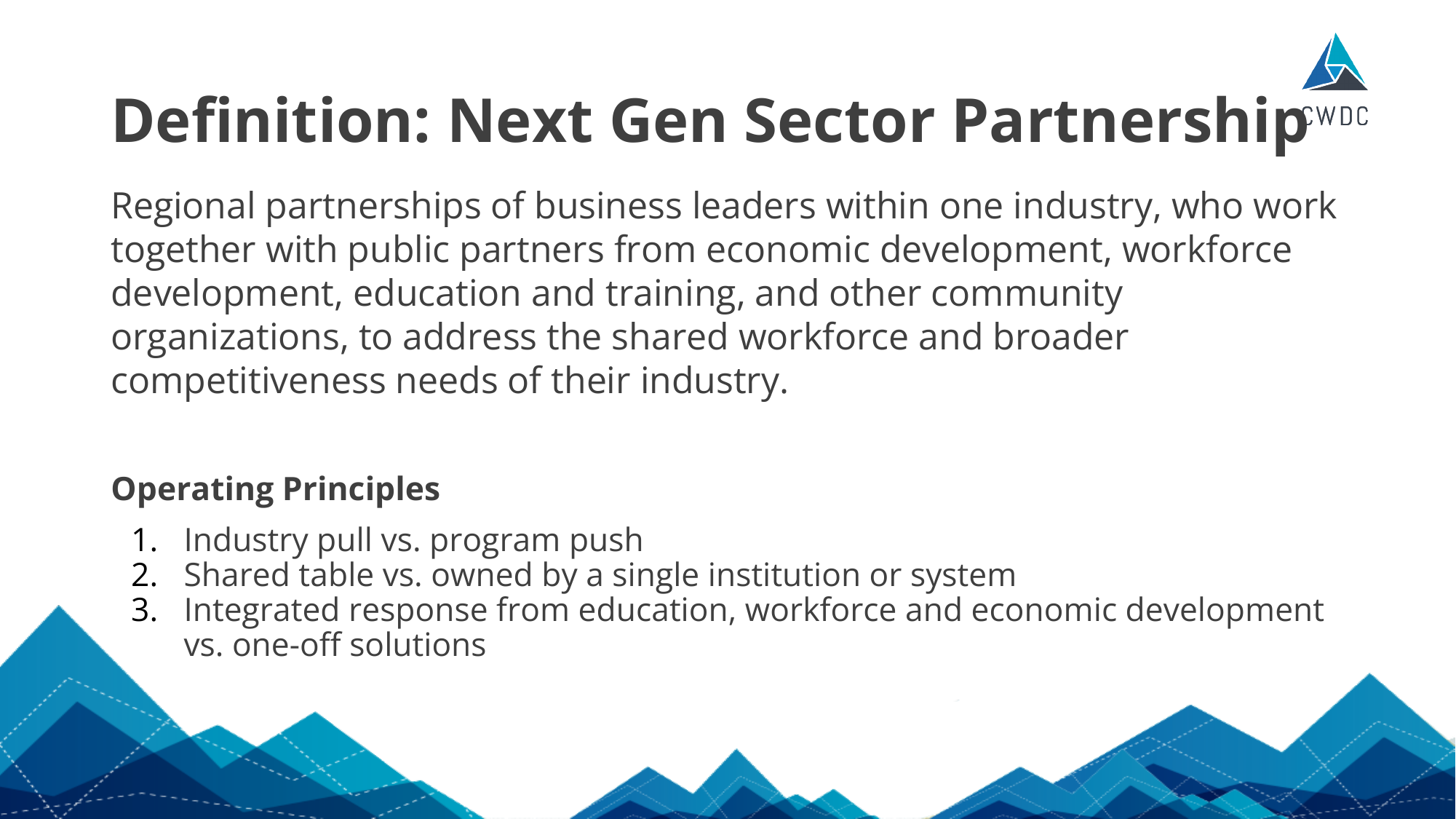

# Definition: Next Gen Sector Partnership
Regional partnerships of business leaders within one industry, who work together with public partners from economic development, workforce development, education and training, and other community organizations, to address the shared workforce and broader competitiveness needs of their industry.

Operating Principles
Industry pull vs. program push
Shared table vs. owned by a single institution or system
Integrated response from education, workforce and economic development vs. one-off solutions